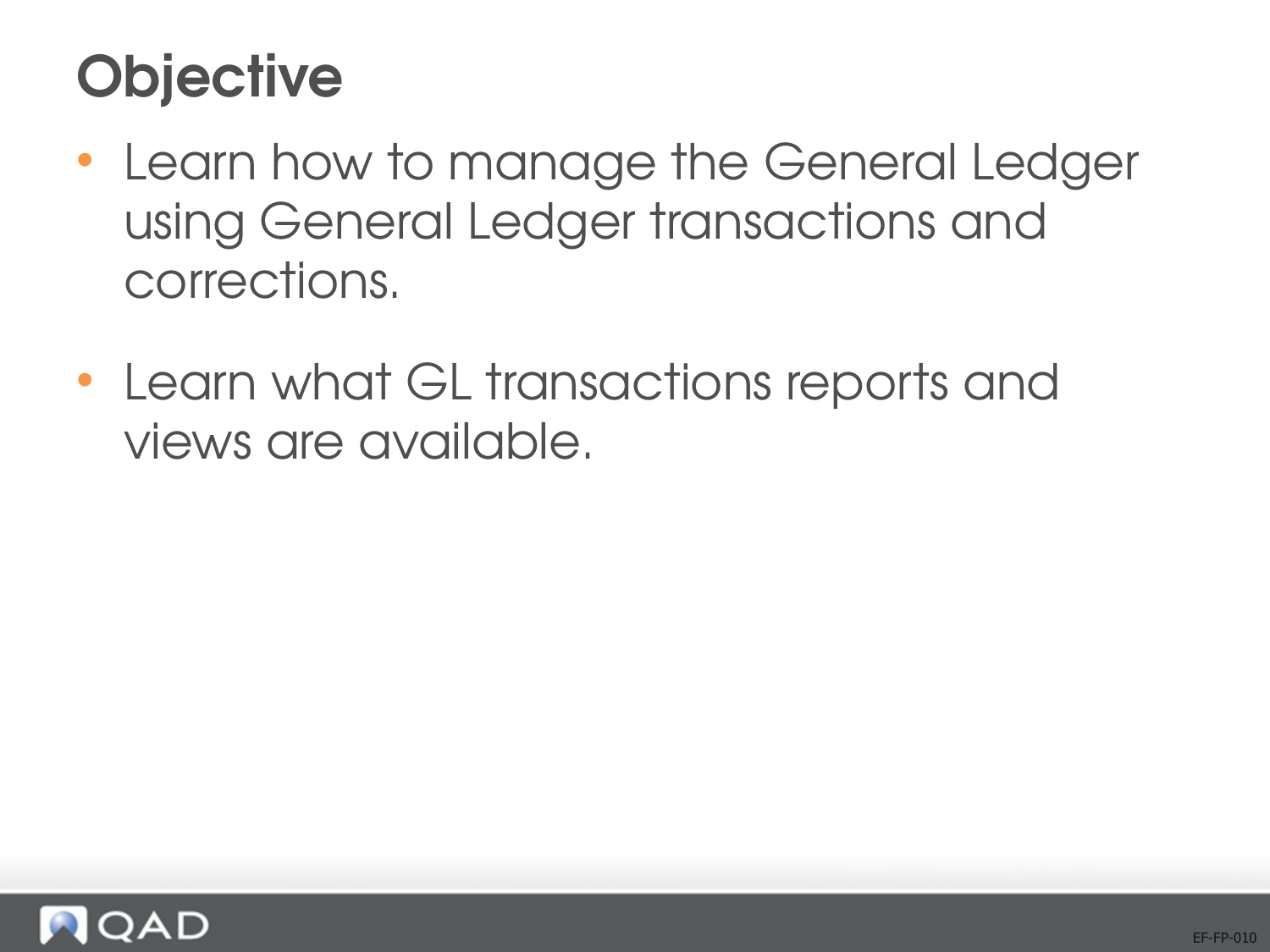

# Objective
Learn how to manage the General Ledger using General Ledger transactions and corrections.
Learn what GL transactions reports and views are available.
EF-FP-010